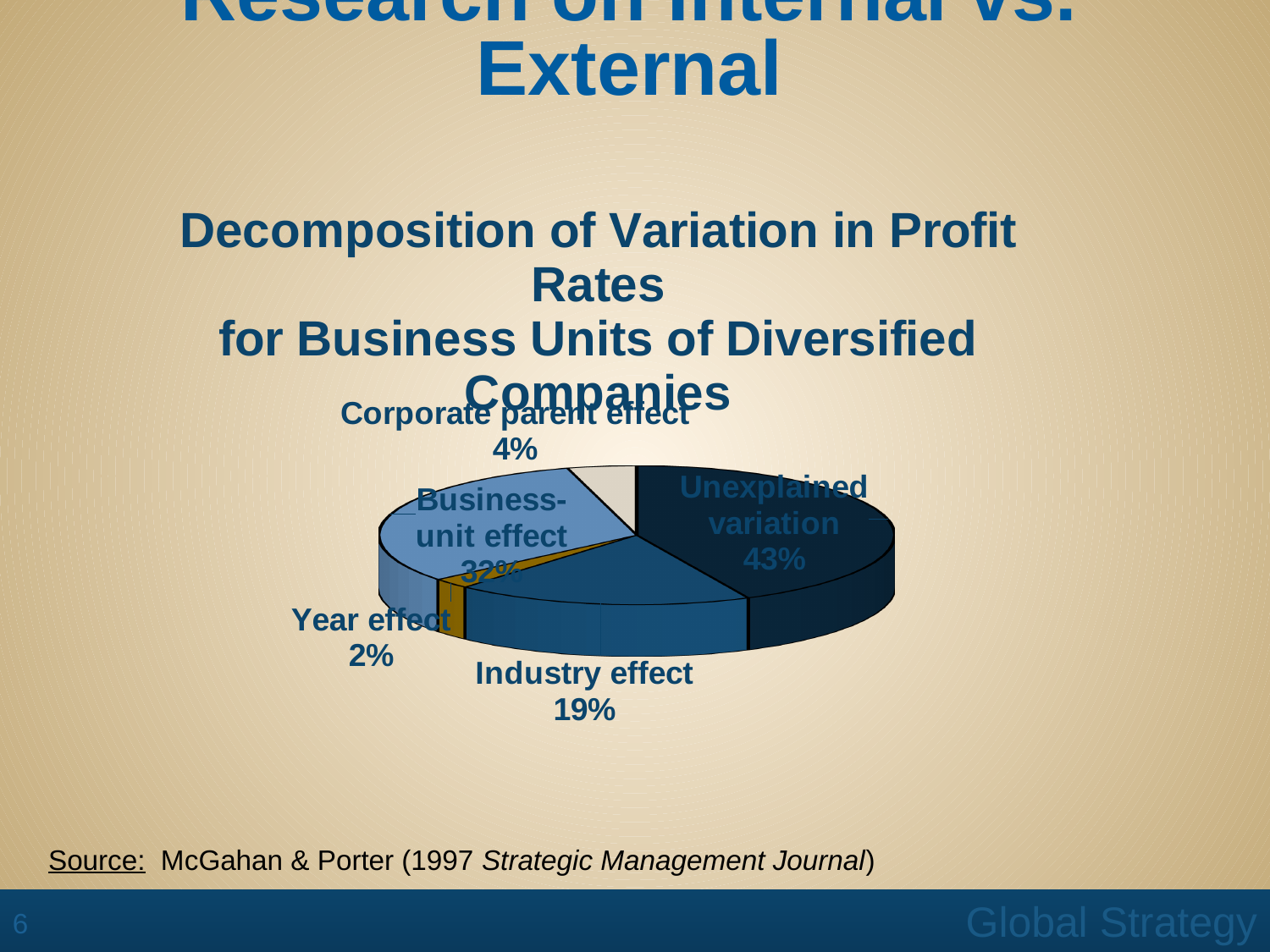

# Research on Internal vs. External

[unsupported chart]

Source:  McGahan & Porter (1997 Strategic Management Journal)